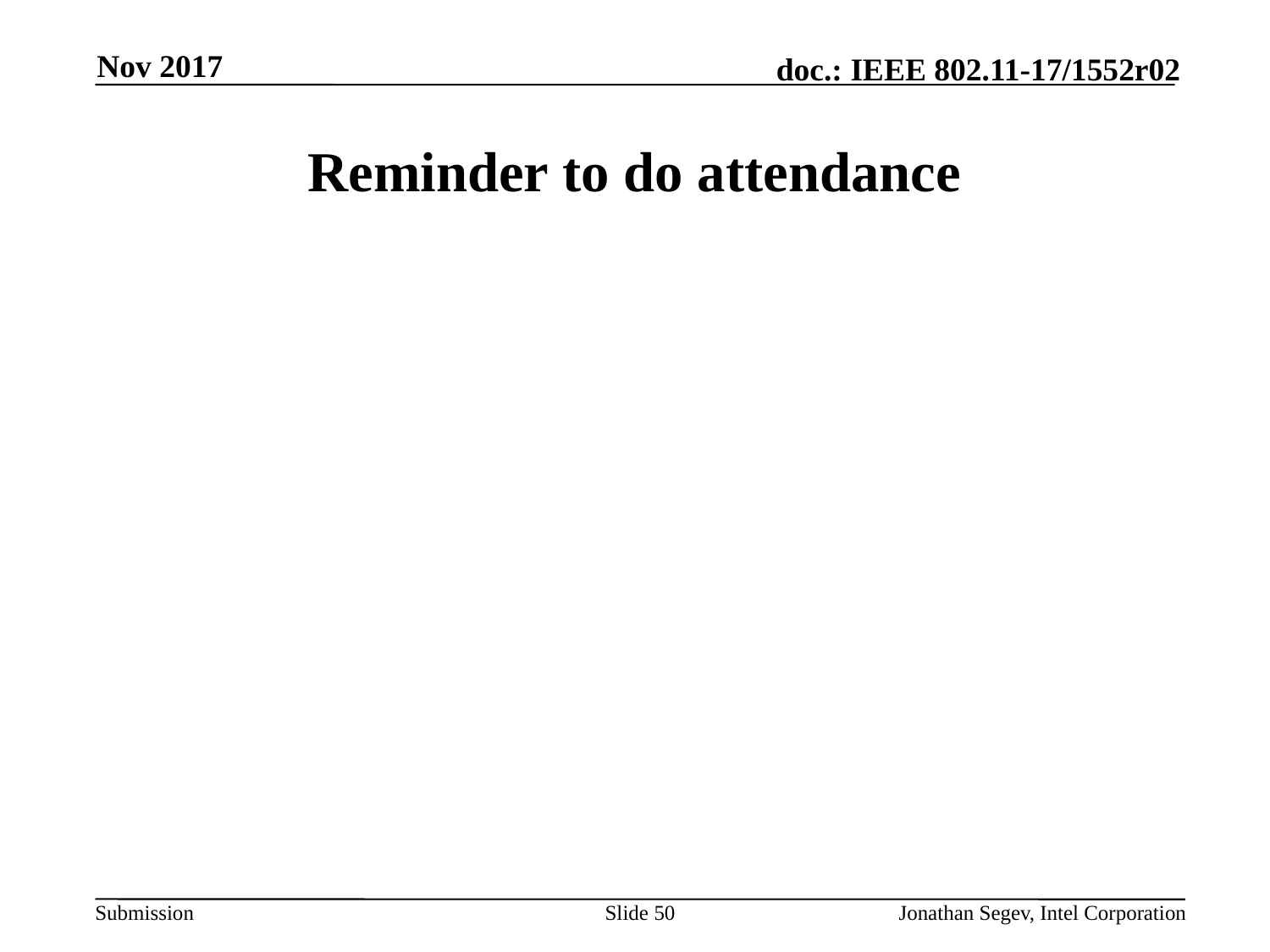

Nov 2017
# Reminder to do attendance

Slide 50
Jonathan Segev, Intel Corporation